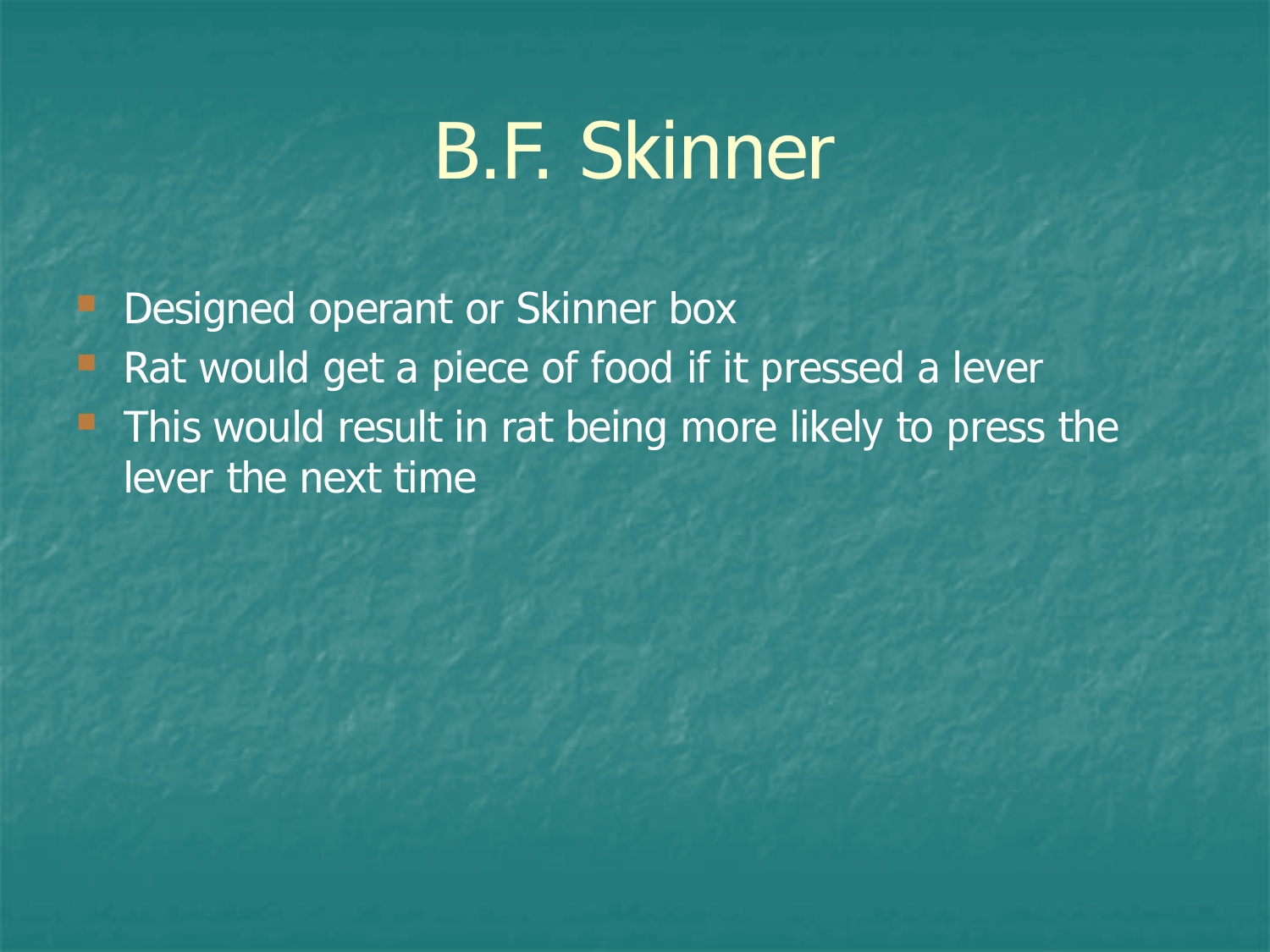

# B.F. Skinner
Designed operant or Skinner box
Rat would get a piece of food if it pressed a lever
This would result in rat being more likely to press the lever the next time